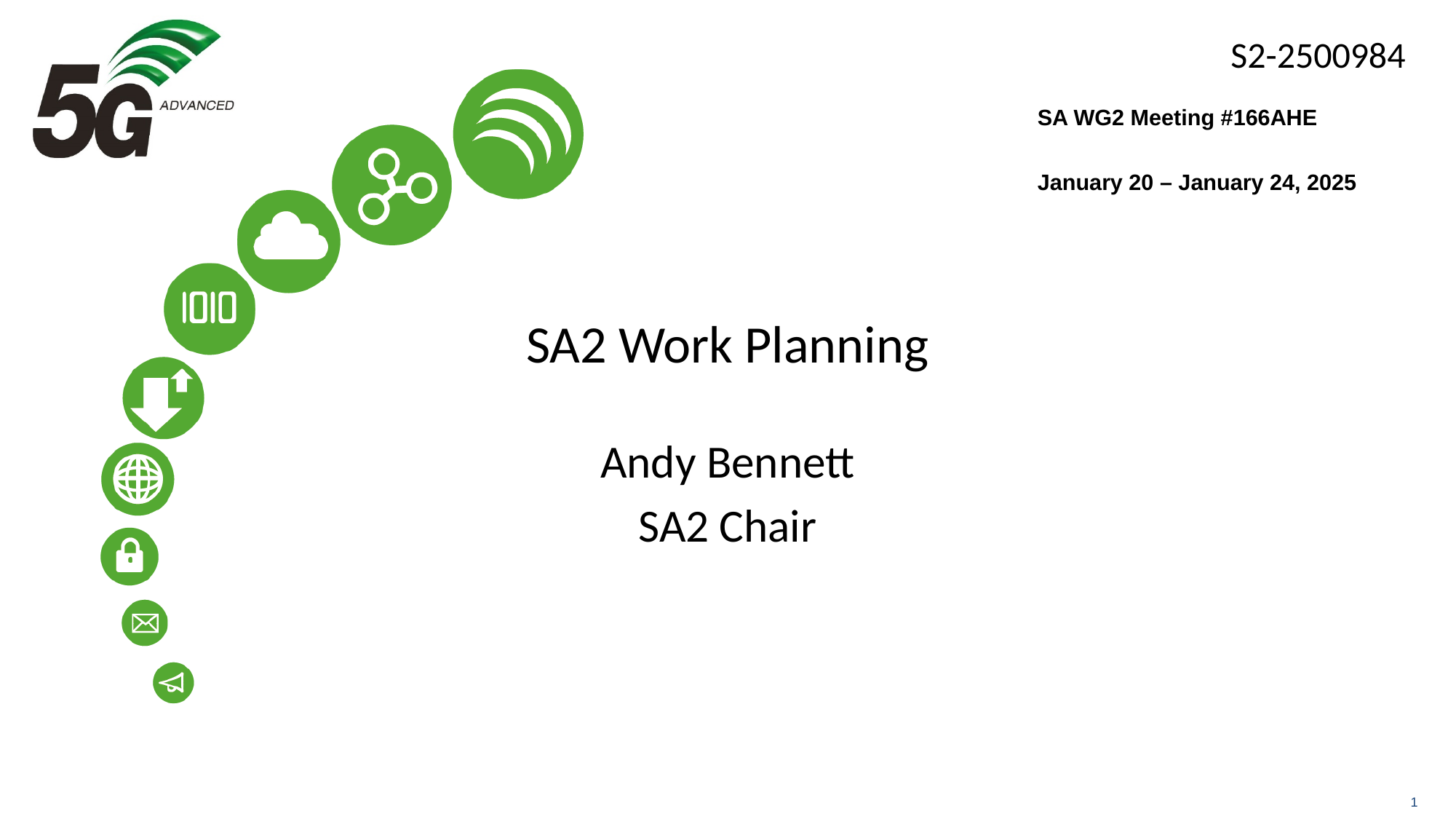

SA WG2 Meeting #166AHE
January 20 – January 24, 2025
# SA2 Work Planning
Andy Bennett
SA2 Chair